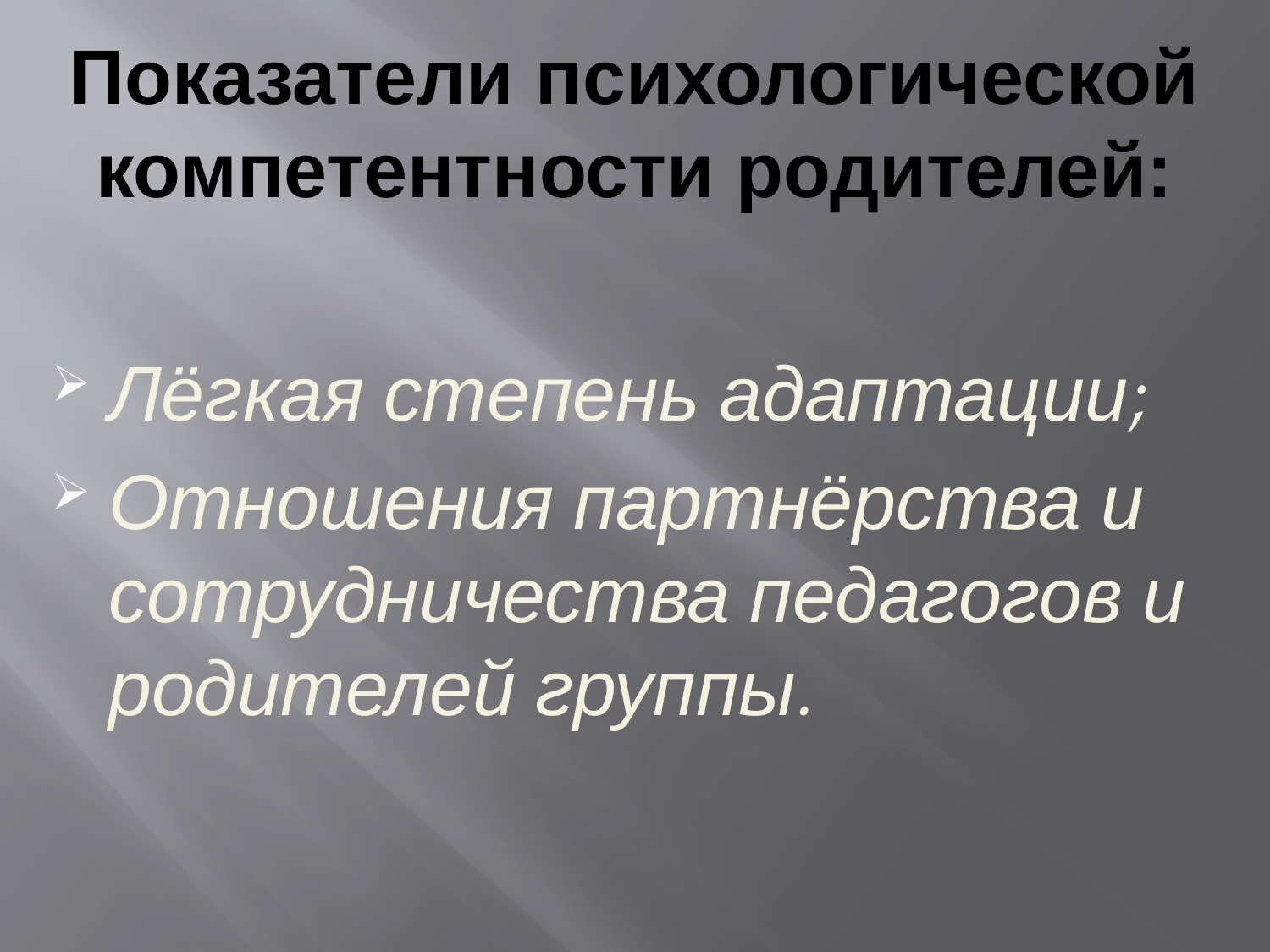

# Показатели психологической компетентности родителей:

Лёгкая степень адаптации;
Отношения партнёрства и сотрудничества педагогов и родителей группы.